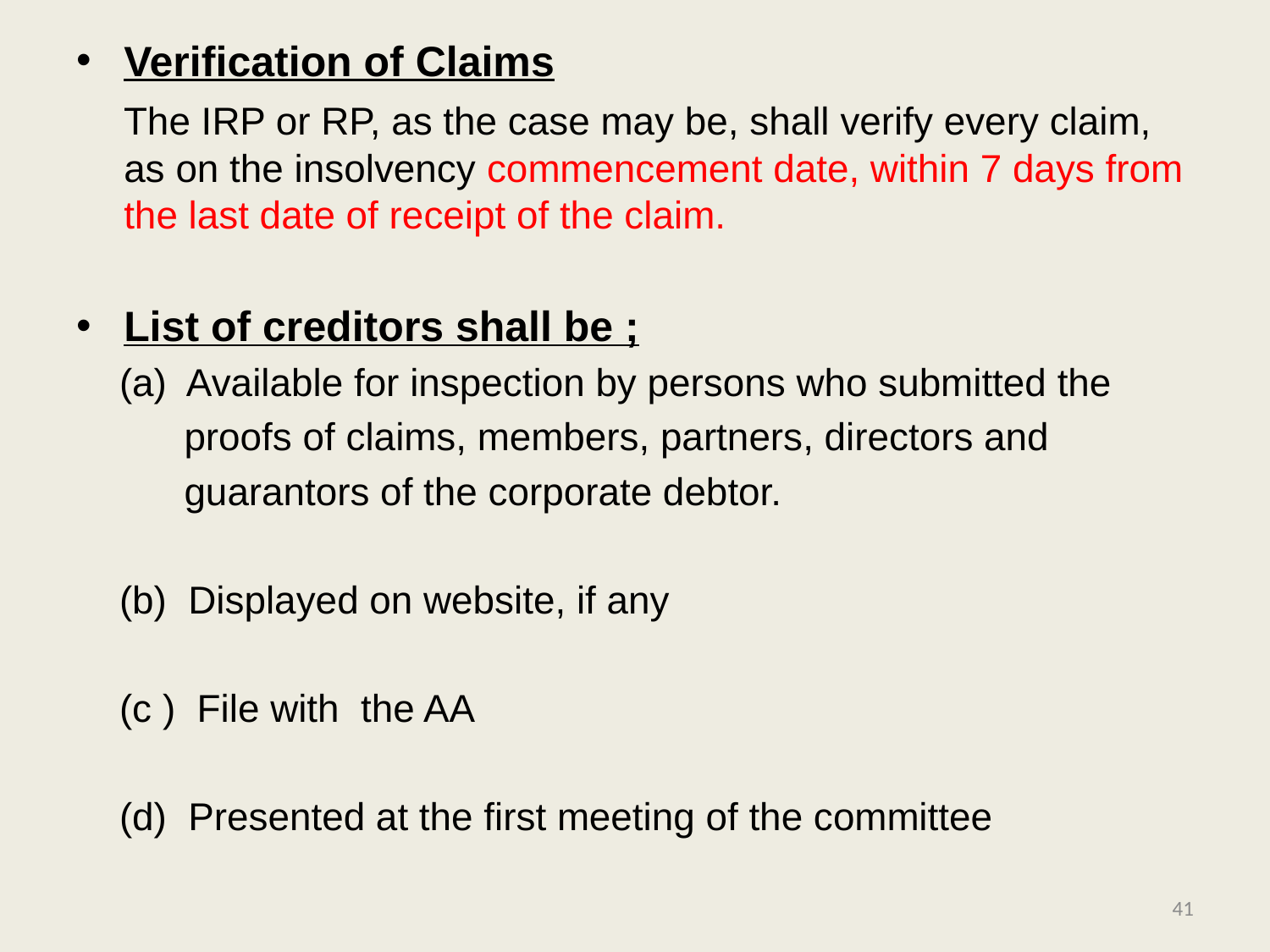

Verification of Claims
    The IRP or RP, as the case may be, shall verify every claim, as on the insolvency commencement date, within 7 days from the last date of receipt of the claim.

List of creditors shall be ;
    (a)  Available for inspection by persons who submitted the
          proofs of claims, members, partners, directors and
          guarantors of the corporate debtor.

    (b)  Displayed on website, if any

    (c )  File with  the AA

    (d)  Presented at the first meeting of the committee
41